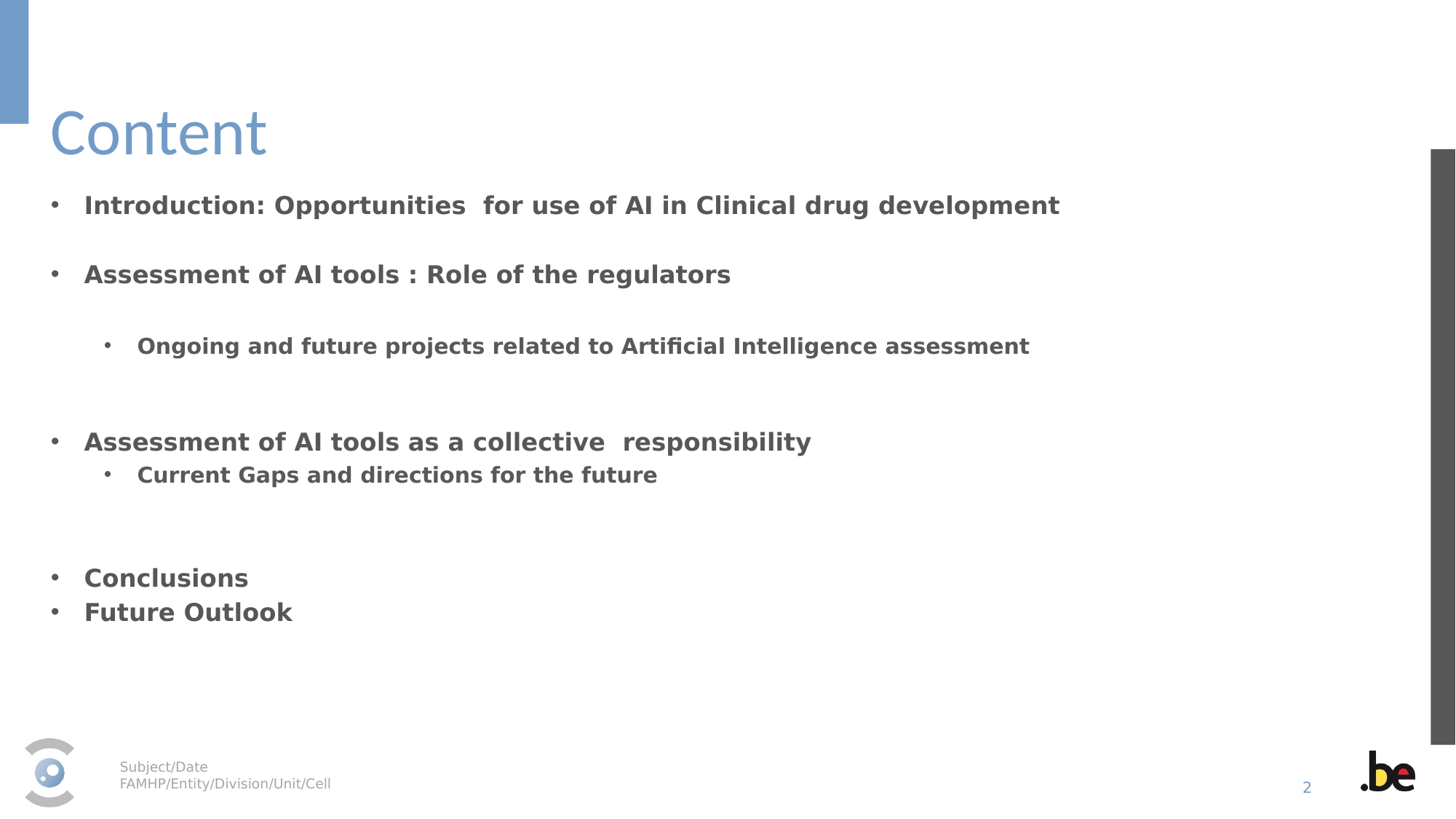

Content
Introduction: Opportunities  for use of AI in Clinical drug development

Assessment of AI tools : Role of the regulators

Ongoing and future projects related to Artificial Intelligence assessment

Assessment of AI tools as a collective  responsibility
Current Gaps and directions for the future

Conclusions
Future Outlook